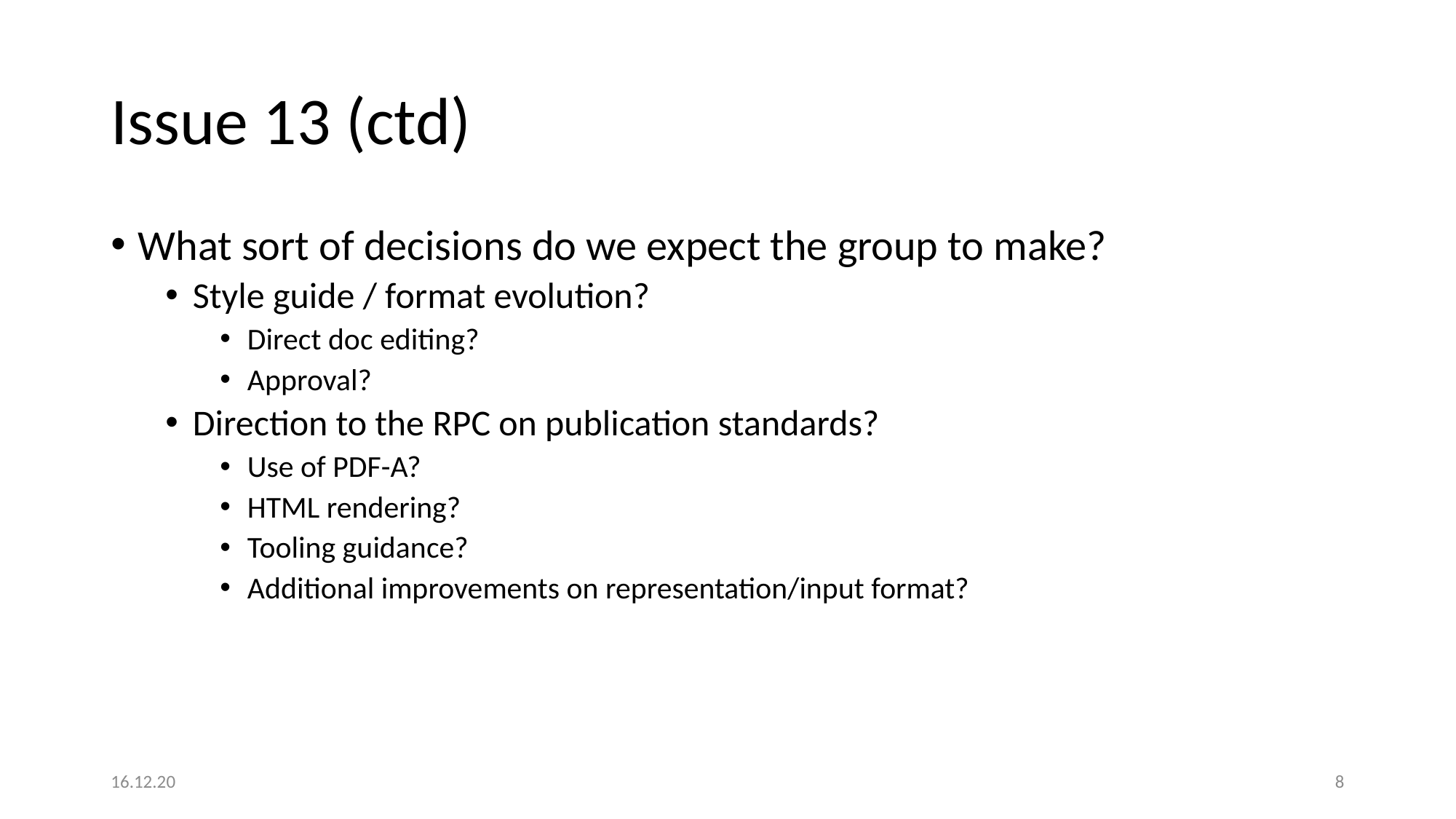

# Issue 13 (ctd)
What sort of decisions do we expect the group to make?
Style guide / format evolution?
Direct doc editing?
Approval?
Direction to the RPC on publication standards?
Use of PDF-A?
HTML rendering?
Tooling guidance?
Additional improvements on representation/input format?

16.12.20
8